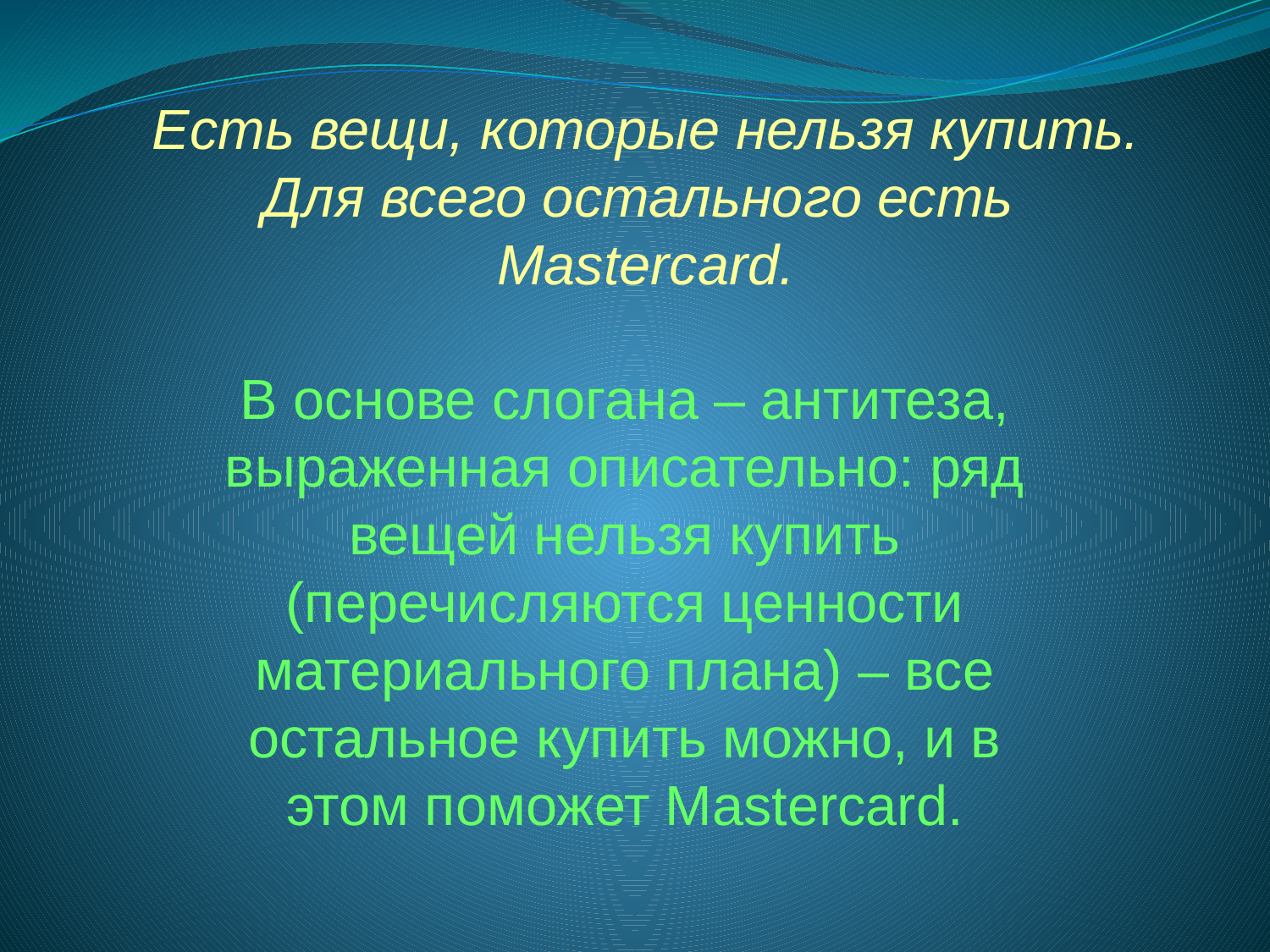

# Есть вещи, которые нельзя купить. Для всего остального есть Mastercard.
В основе слогана – антитеза, выраженная описательно: ряд вещей нельзя купить (перечисляются ценности материального плана) – все остальное купить можно, и в этом поможет Mastercard.